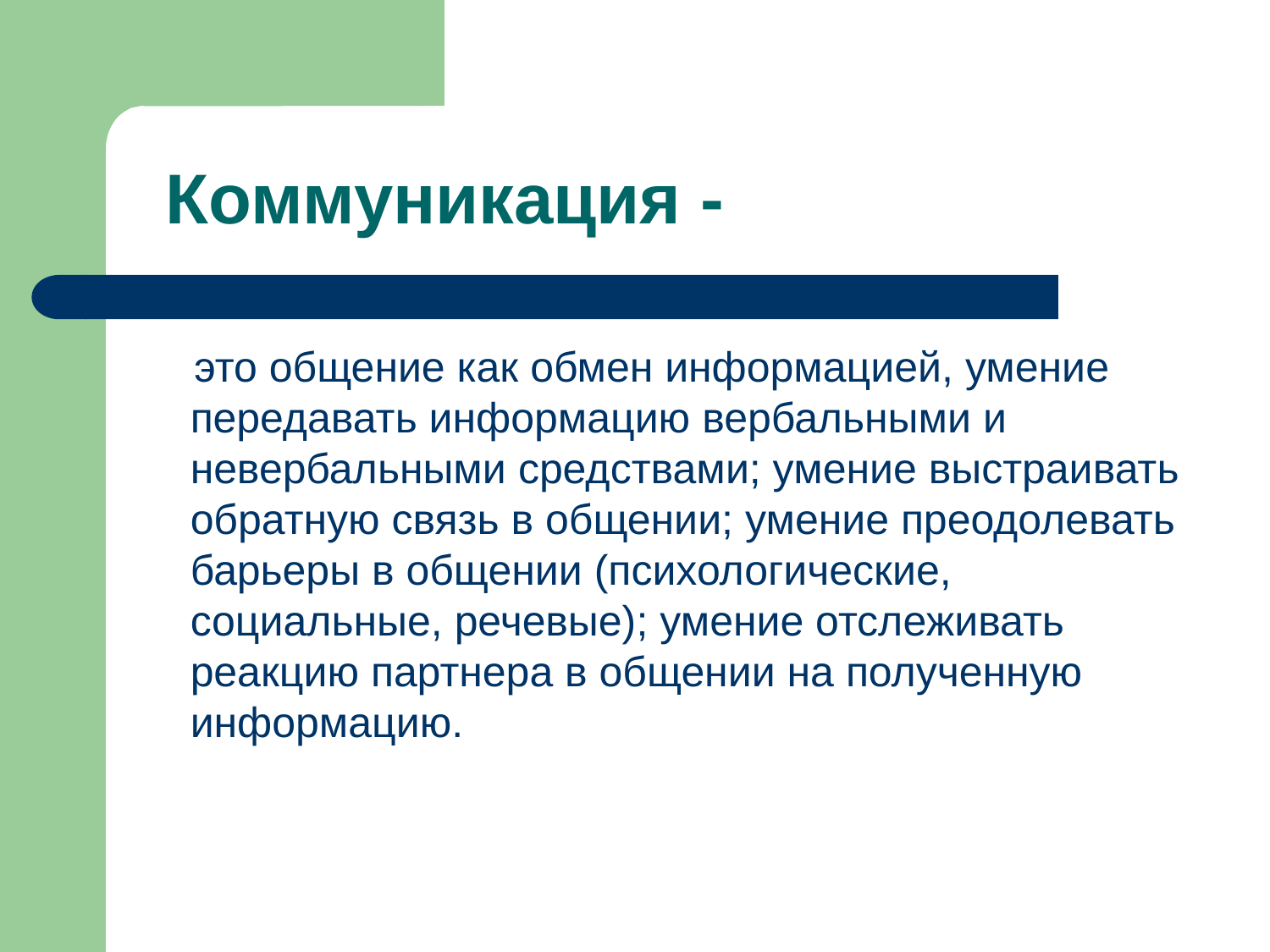

# Коммуникация -
   это общение как обмен информацией, умение передавать информацию вербальными и невербальными средствами; умение выстраивать обратную связь в общении; умение преодолевать барьеры в общении (психологические, социальные, речевые); умение отслеживать реакцию партнера в общении на полученную информацию.